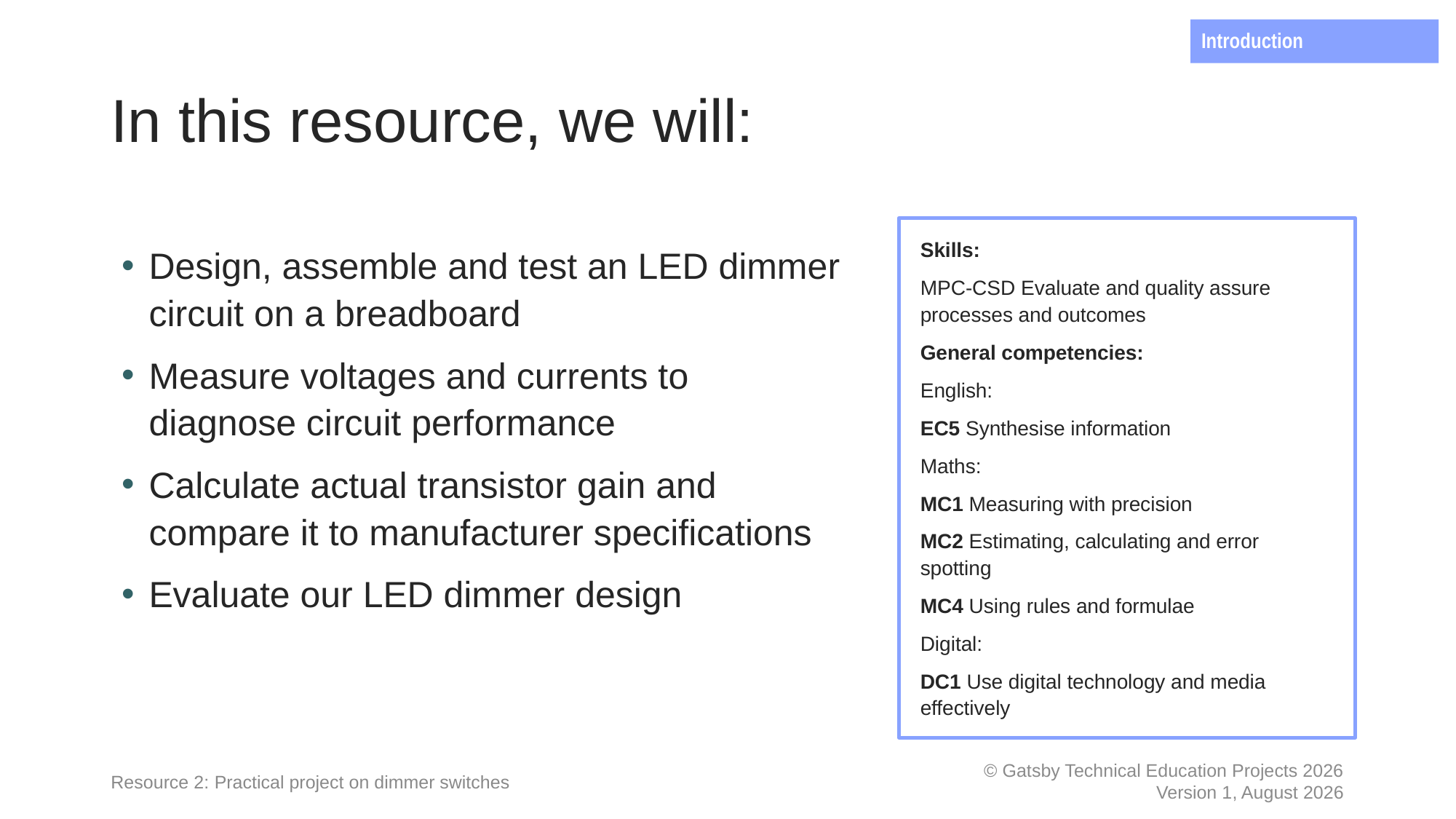

Introduction
# In this resource, we will:
Design, assemble and test an LED dimmer circuit on a breadboard
Measure voltages and currents to diagnose circuit performance
Calculate actual transistor gain and compare it to manufacturer specifications
Evaluate our LED dimmer design
Skills:
MPC-CSD Evaluate and quality assure processes and outcomes
General competencies:
English:
EC5 Synthesise information
Maths:
MC1 Measuring with precision
MC2 Estimating, calculating and error spotting
MC4 Using rules and formulae
Digital:
DC1 Use digital technology and media effectively
Resource 2: Practical project on dimmer switches